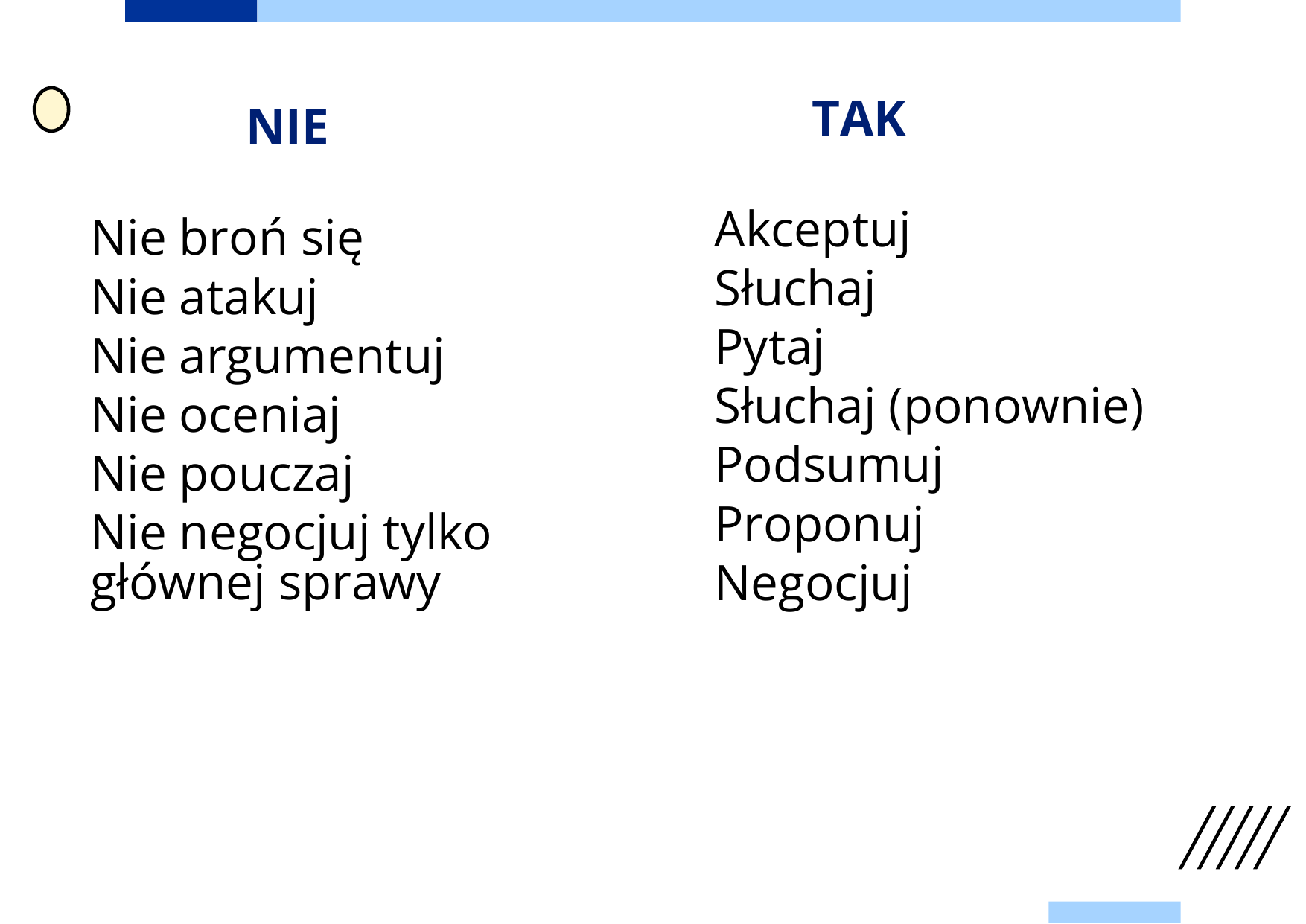

TAK
NIE
Akceptuj
Słuchaj
Pytaj
Słuchaj (ponownie)
Podsumuj
Proponuj
Negocjuj

Nie broń się
Nie atakuj
Nie argumentuj
Nie oceniaj
Nie pouczaj
Nie negocjuj tylko głównej sprawy